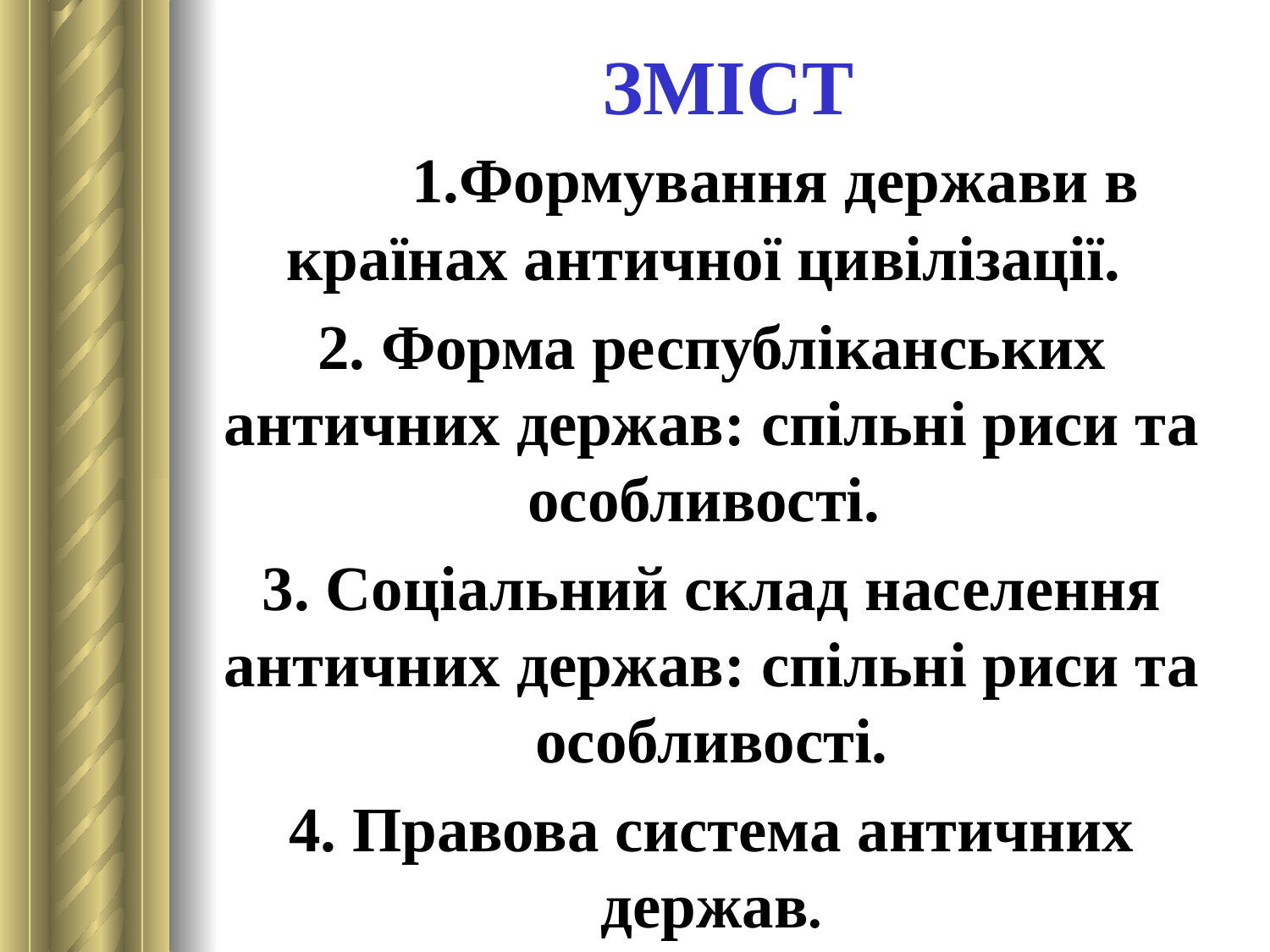

# ЗМІСТ
	1.Формування держави в країнах античної цивілізації.
2. Форма республіканських античних держав: спільні риси та особливості.
3. Соціальний склад населення античних держав: спільні риси та особливості.
4. Правова система античних держав.